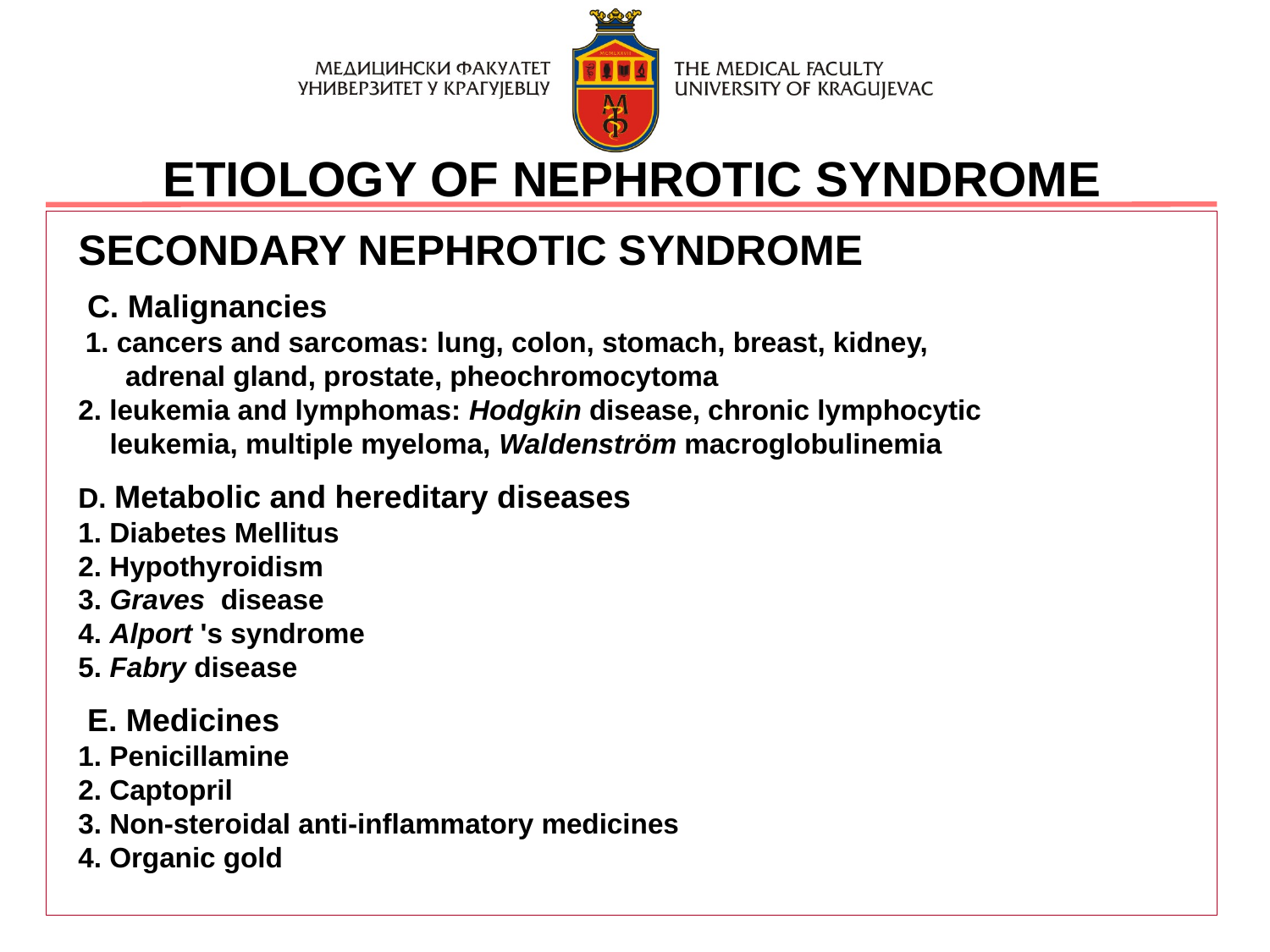

ETIOLOGY OF NEPHROTIC SYNDROME

SECONDARY NEPHROTIC SYNDROME

 C. Malignancies
 1. cancers and sarcomas: lung, colon, stomach, breast, kidney,
      adrenal gland, prostate, pheochromocytoma
2. leukemia and lymphomas: Hodgkin disease, chronic lymphocytic
    leukemia, multiple myeloma, Waldenström macroglobulinemia

D. Metabolic and hereditary diseases
1. Diabetes Mellitus
2. Hypothyroidism
3. Graves  disease
4. Alport 's syndrome
5. Fabry disease

 E. Medicines
1. Penicillamine
2. Captopril
3. Non-steroidal anti-inflammatory medicines
4. Organic gold